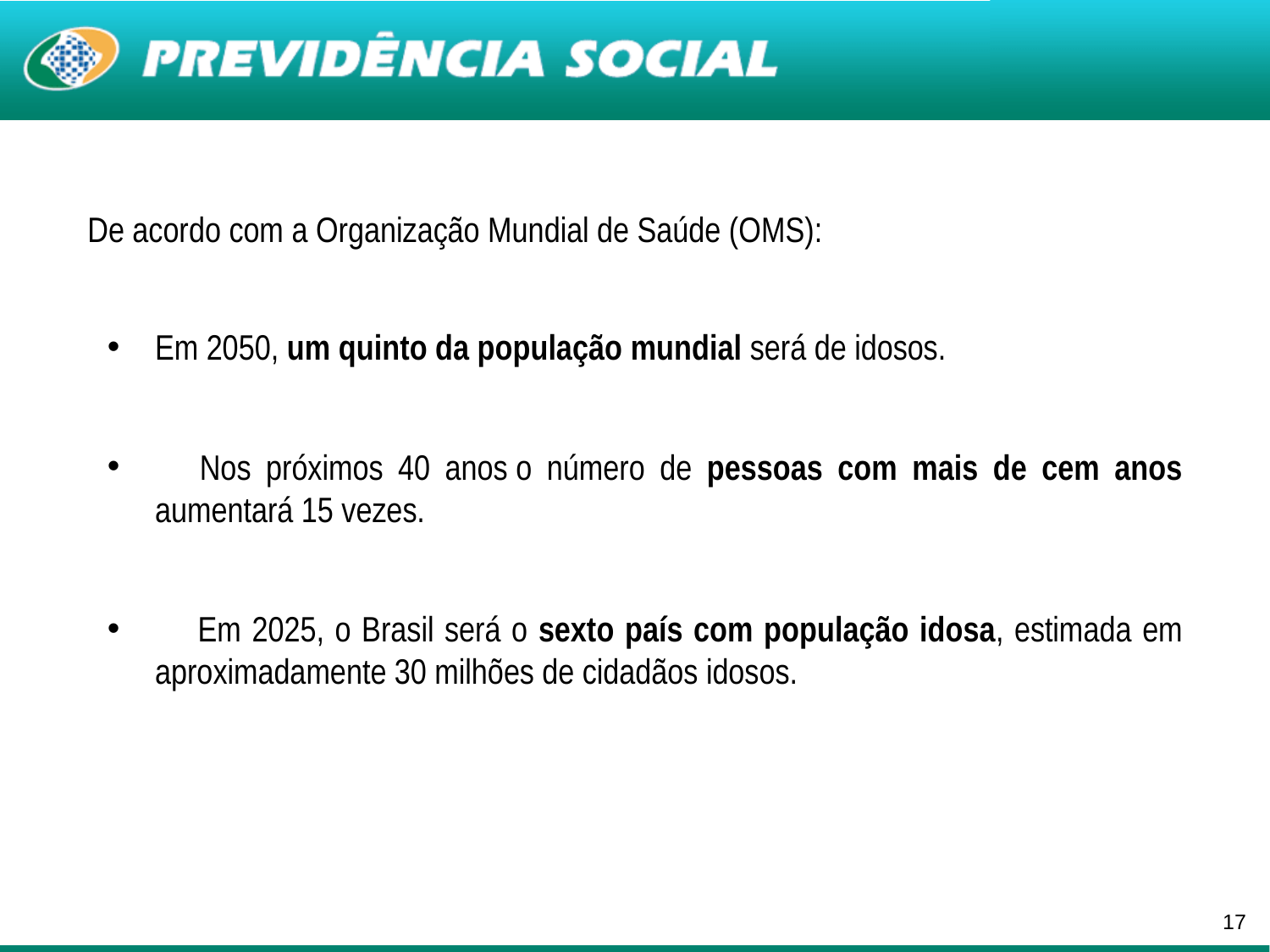

De acordo com a Organização Mundial de Saúde (OMS):
Em 2050, um quinto da população mundial será de idosos.

   Nos próximos 40 anos o número de pessoas com mais de cem anos aumentará 15 vezes.

    Em 2025, o Brasil será o sexto país com população idosa, estimada em aproximadamente 30 milhões de cidadãos idosos.